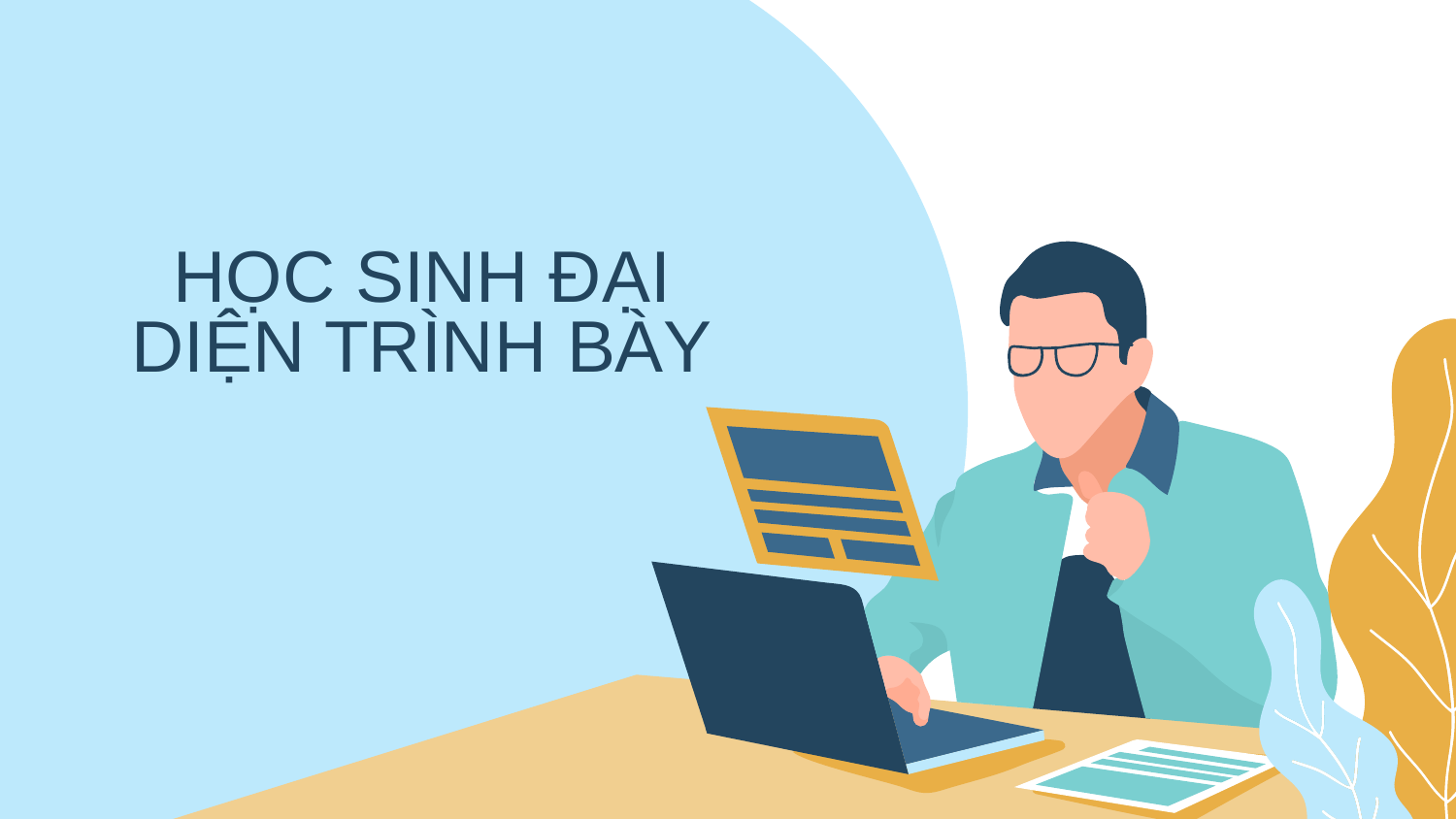

# HỌC SINH ĐẠI DIỆN TRÌNH BÀY